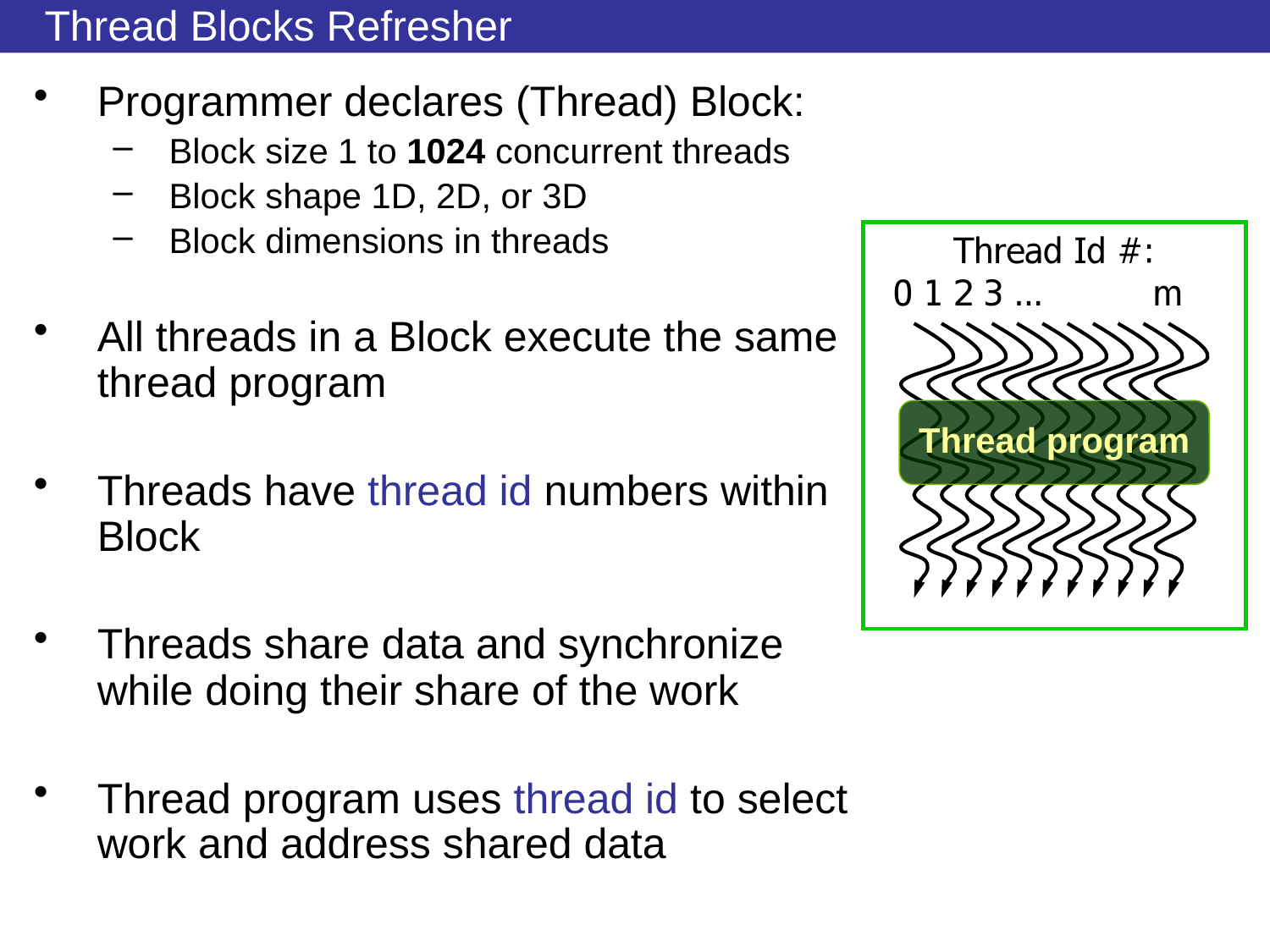

# Thread Blocks Refresher
Programmer declares (Thread) Block:
Block size 1 to 1024 concurrent threads
Block shape 1D, 2D, or 3D
Block dimensions in threads

All threads in a Block execute the same thread program

Threads have thread id numbers within Block

Threads share data and synchronize while doing their share of the work

Thread program uses thread id to select work and address shared data
Thread Id #:
0 1 2 3 …          m

Thread program